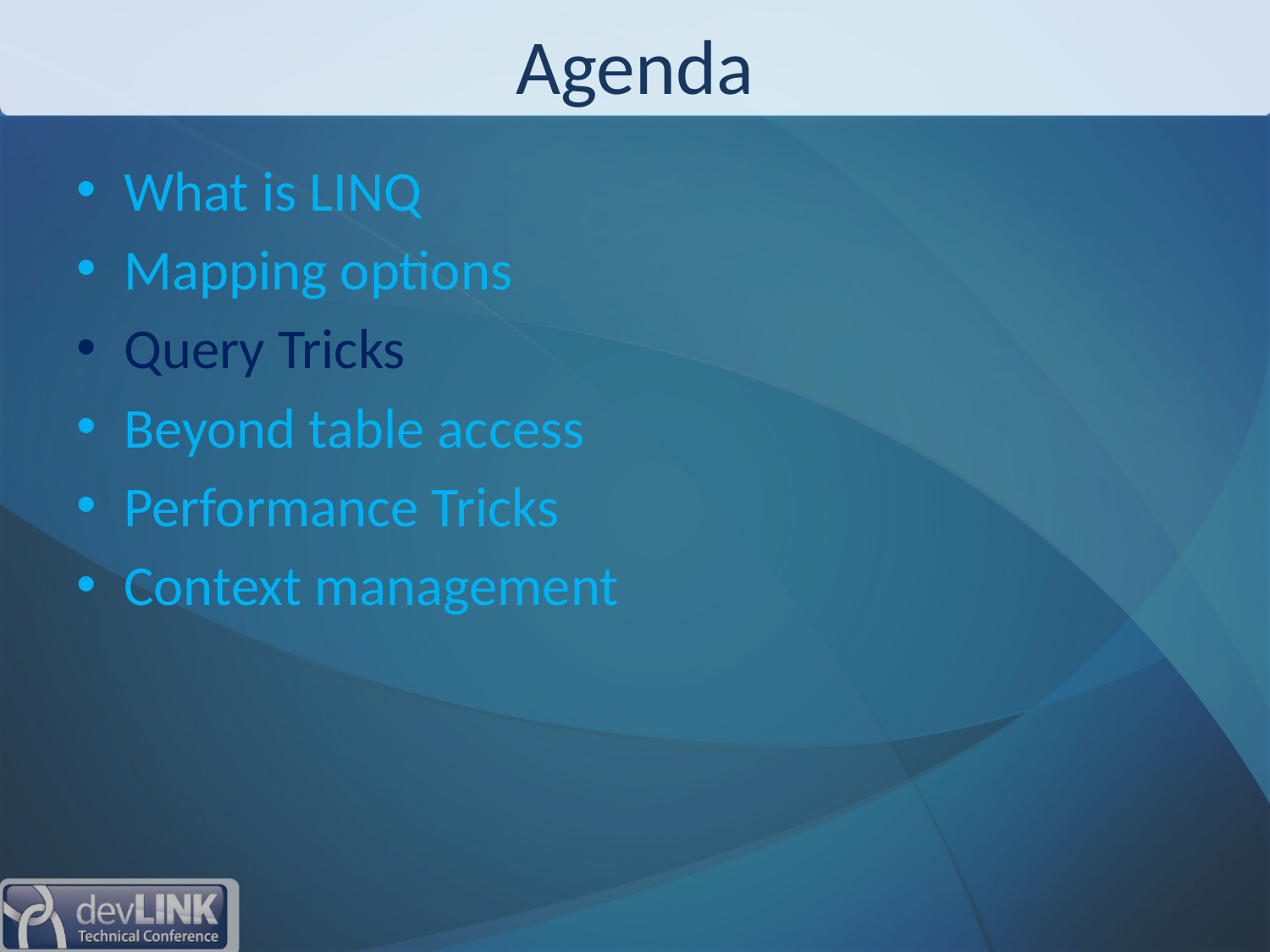

# Agenda
What is LINQ
Mapping options
Query Tricks
Beyond table access
Performance Tricks
Context management